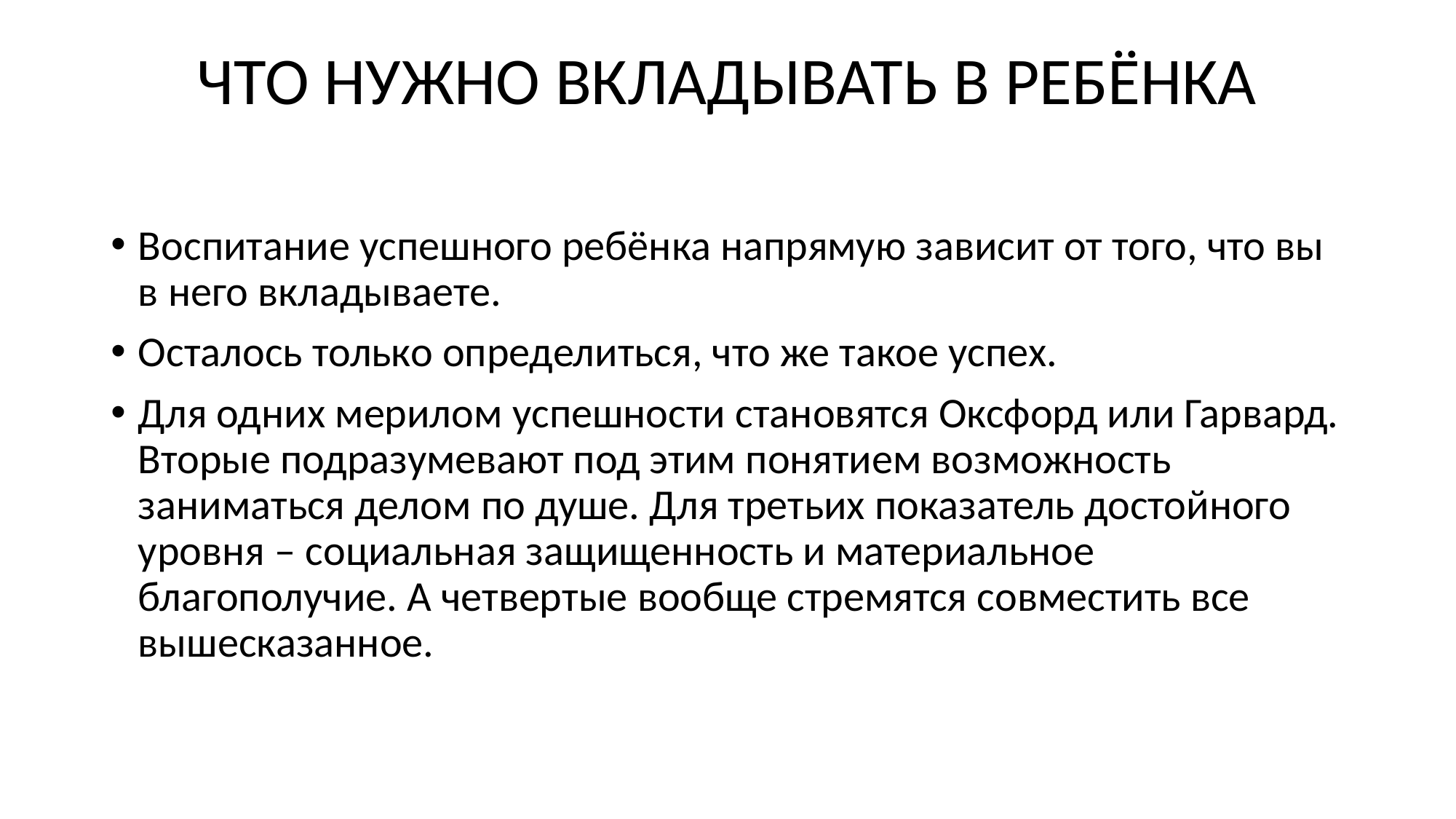

# ЧТО НУЖНО ВКЛАДЫВАТЬ В РЕБЁНКА
Воспитание успешного ребёнка напрямую зависит от того, что вы в него вкладываете.
Осталось только определиться, что же такое успех.
Для одних мерилом успешности становятся Оксфорд или Гарвард. Вторые подразумевают под этим понятием возможность заниматься делом по душе. Для третьих показатель достойного уровня – социальная защищенность и материальное благополучие. А четвертые вообще стремятся совместить все вышесказанное.